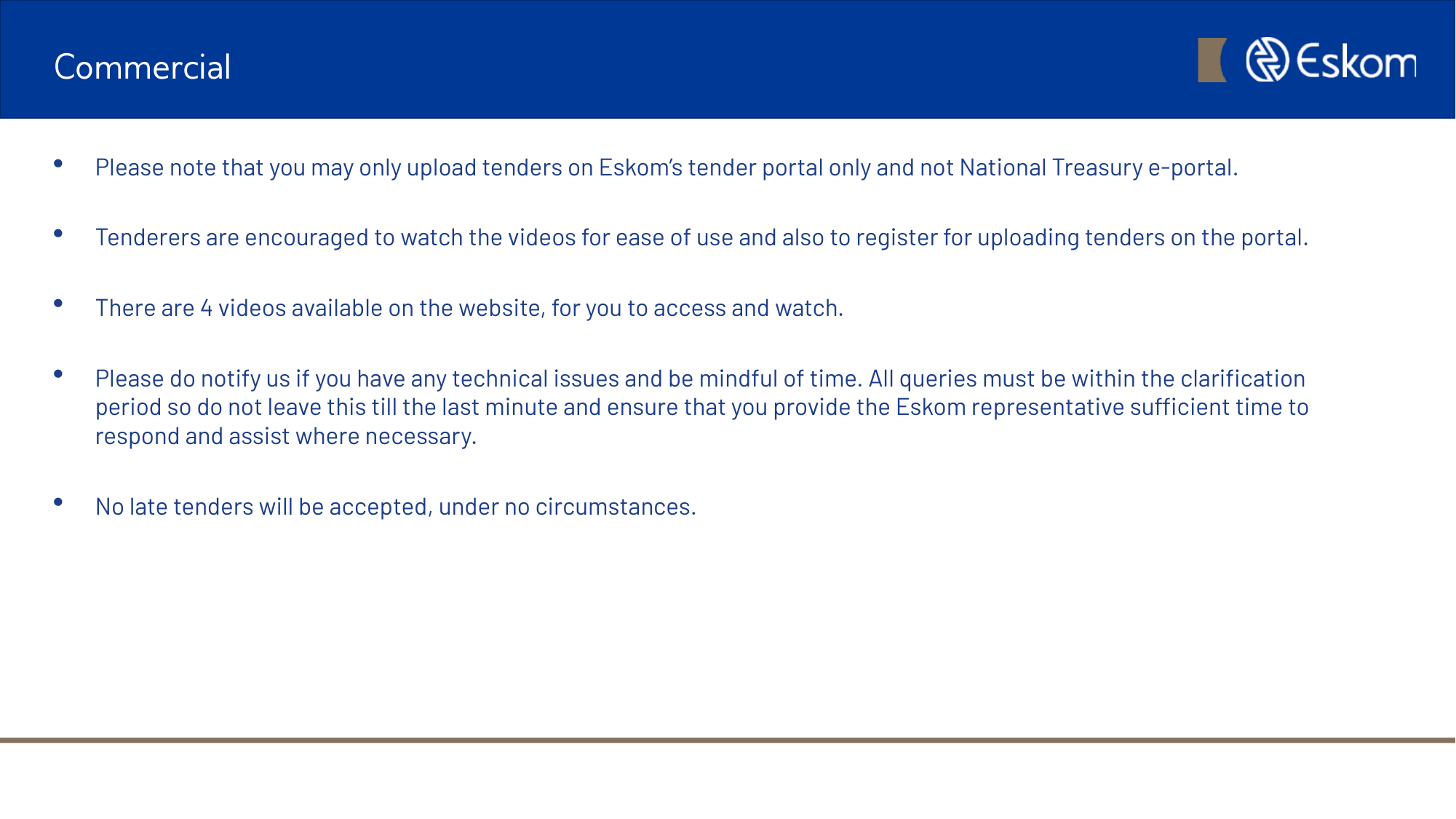

# Commercial
Please note that you may only upload tenders on Eskom’s tender portal only and not National Treasury e-portal.

Tenderers are encouraged to watch the videos for ease of use and also to register for uploading tenders on the portal.

There are 4 videos available on the website, for you to access and watch.

Please do notify us if you have any technical issues and be mindful of time. All queries must be within the clarification period so do not leave this till the last minute and ensure that you provide the Eskom representative sufficient time to respond and assist where necessary.

No late tenders will be accepted, under no circumstances.